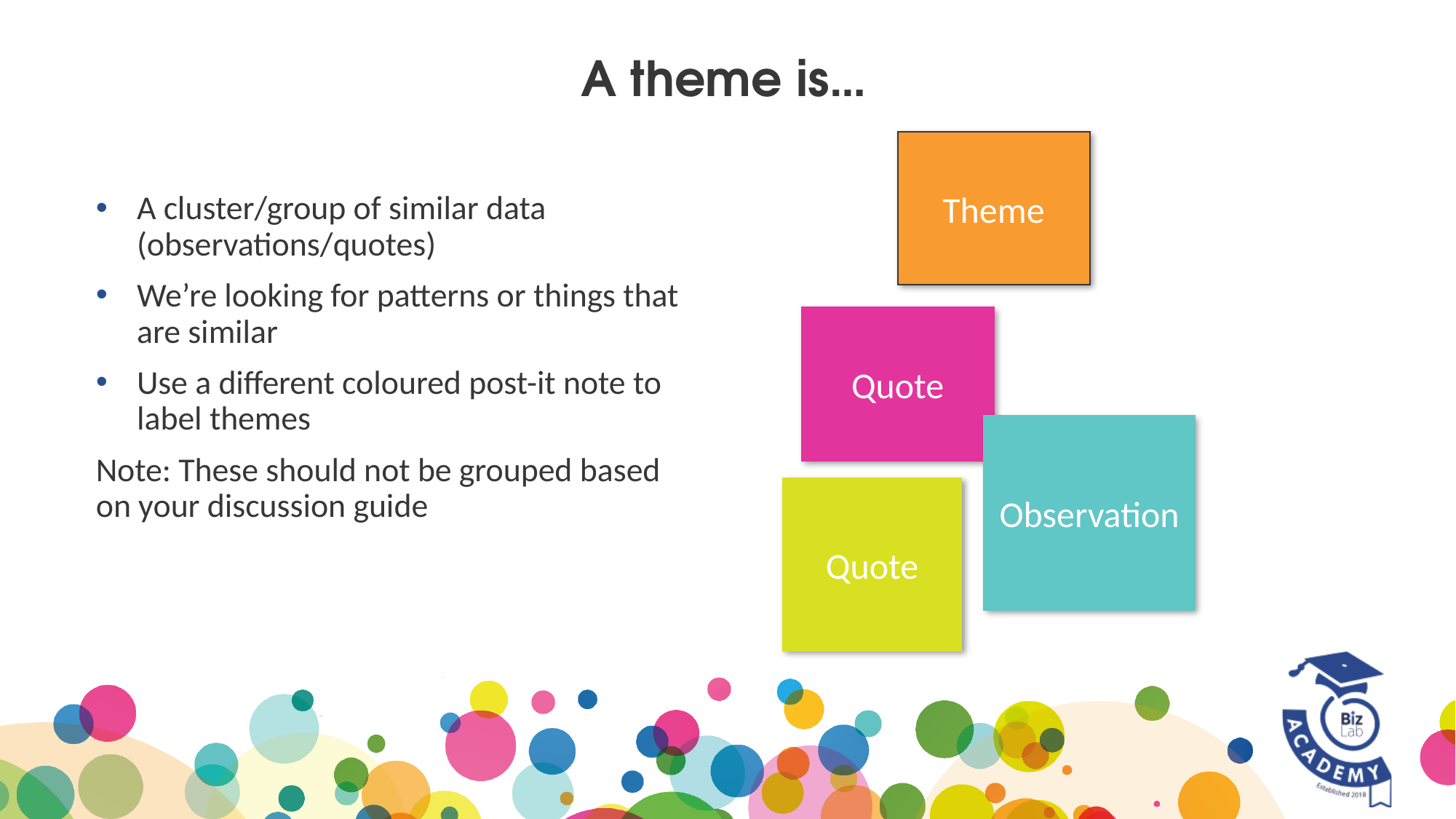

# A theme is…
Theme
Quote
Observation
Quote
A cluster/group of similar data (observations/quotes)
We’re looking for patterns or things that are similar
Use a different coloured post-it note to label themes
Note: These should not be grouped based on your discussion guide